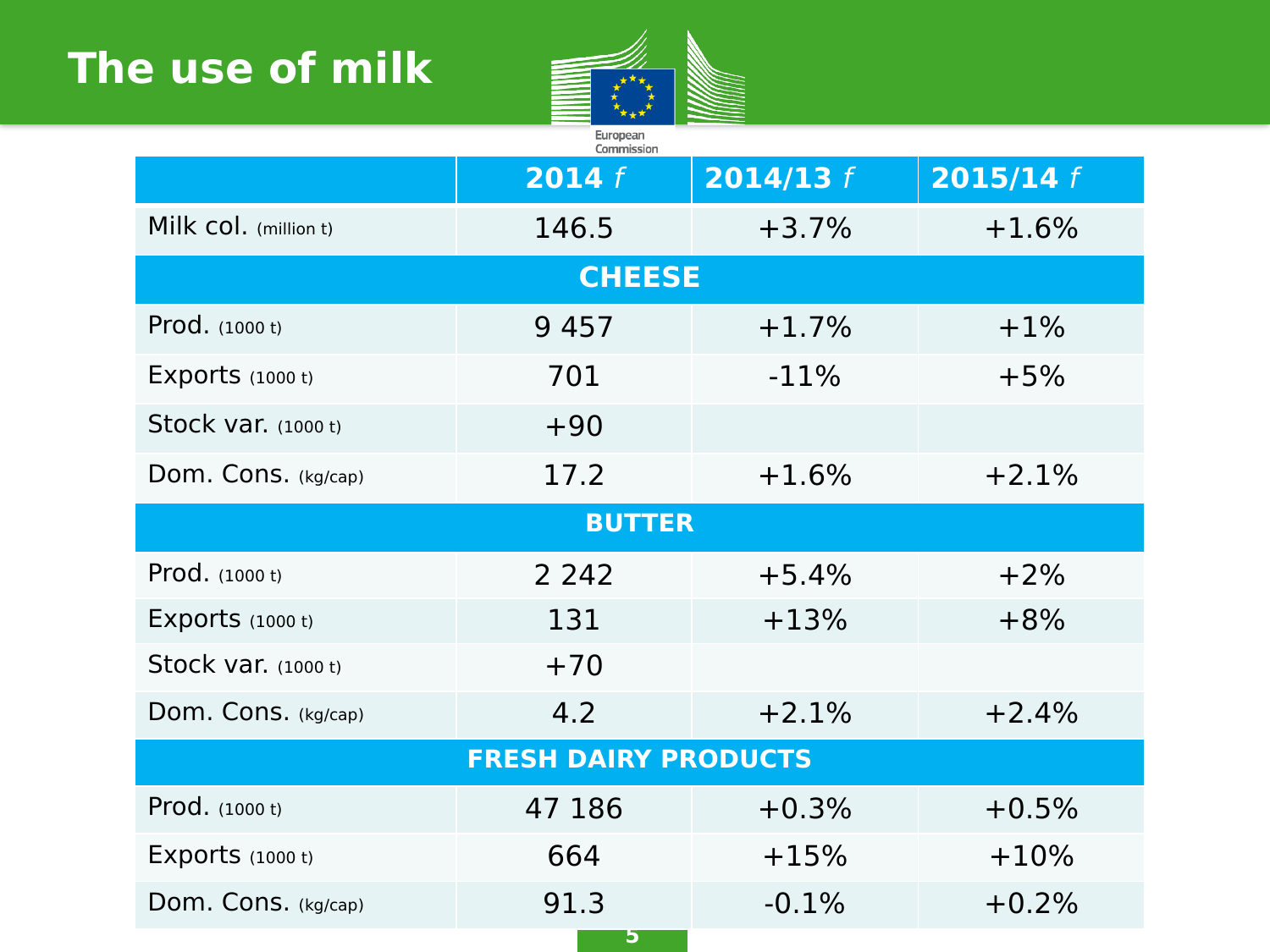

# The use of milk
|  | 2014 f | 2014/13 f | 2015/14 f |
| --- | --- | --- | --- |
| Milk col. (million t) | 146.5 | +3.7% | +1.6% |
| CHEESE |  |  |  |
| Prod. (1000 t) | 9 457 | +1.7% | +1% |
| Exports (1000 t) | 701 | -11% | +5% |
| Stock var. (1000 t) | +90 |  |  |
| Dom. Cons. (kg/cap) | 17.2 | +1.6% | +2.1% |
| BUTTER |  |  |  |
| Prod. (1000 t) | 2 242 | +5.4% | +2% |
| Exports (1000 t) | 131 | +13% | +8% |
| Stock var. (1000 t) | +70 |  |  |
| Dom. Cons. (kg/cap) | 4.2 | +2.1% | +2.4% |
| FRESH DAIRY PRODUCTS |  |  |  |
| Prod. (1000 t) | 47 186 | +0.3% | +0.5% |
| Exports (1000 t) | 664 | +15% | +10% |
| Dom. Cons. (kg/cap) | 91.3 | -0.1% | +0.2% |
5